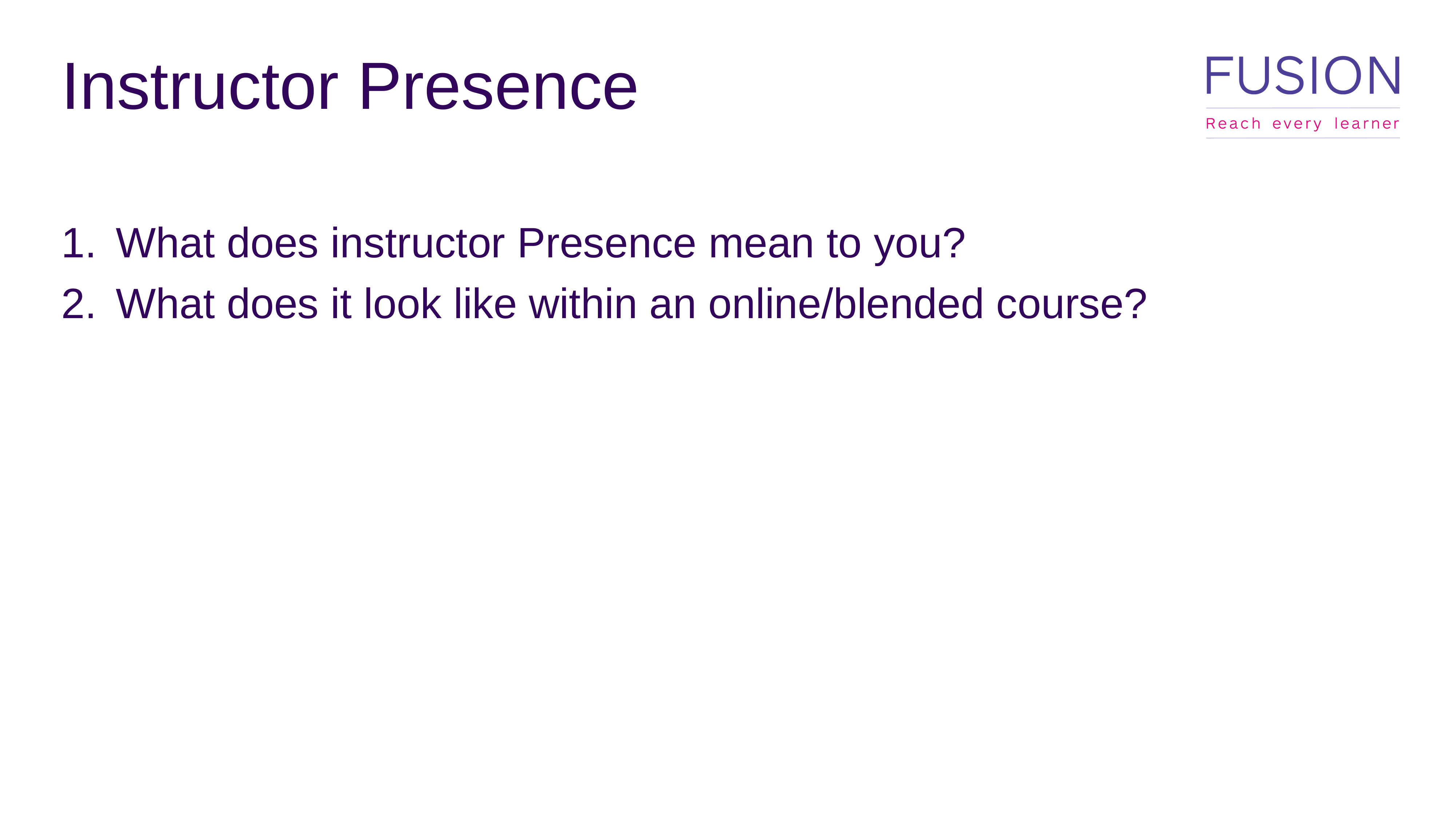

# Instructor Presence
What does instructor Presence mean to you?
What does it look like within an online/blended course?